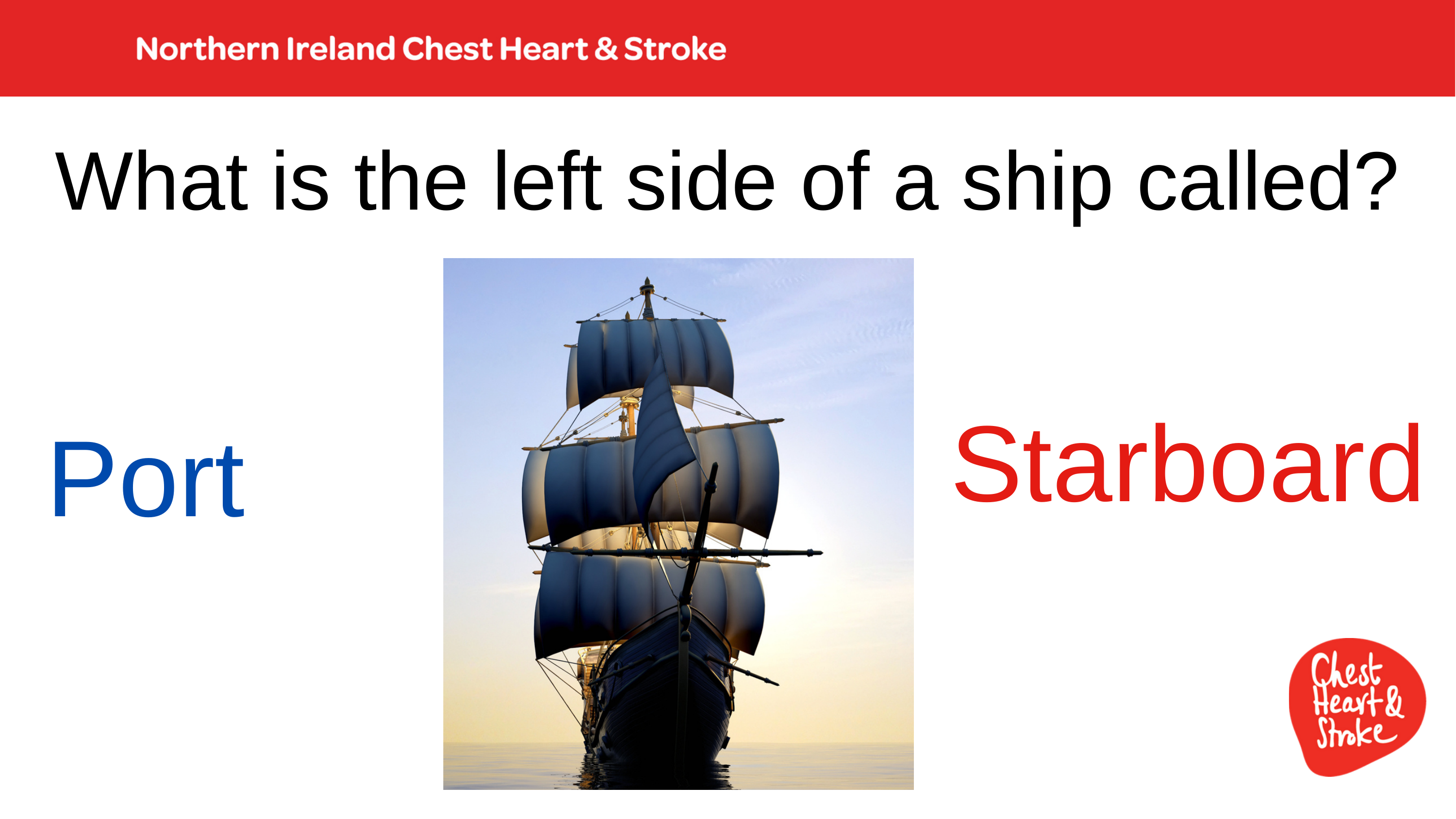

What is the left side of a ship called?

Starboard
Port